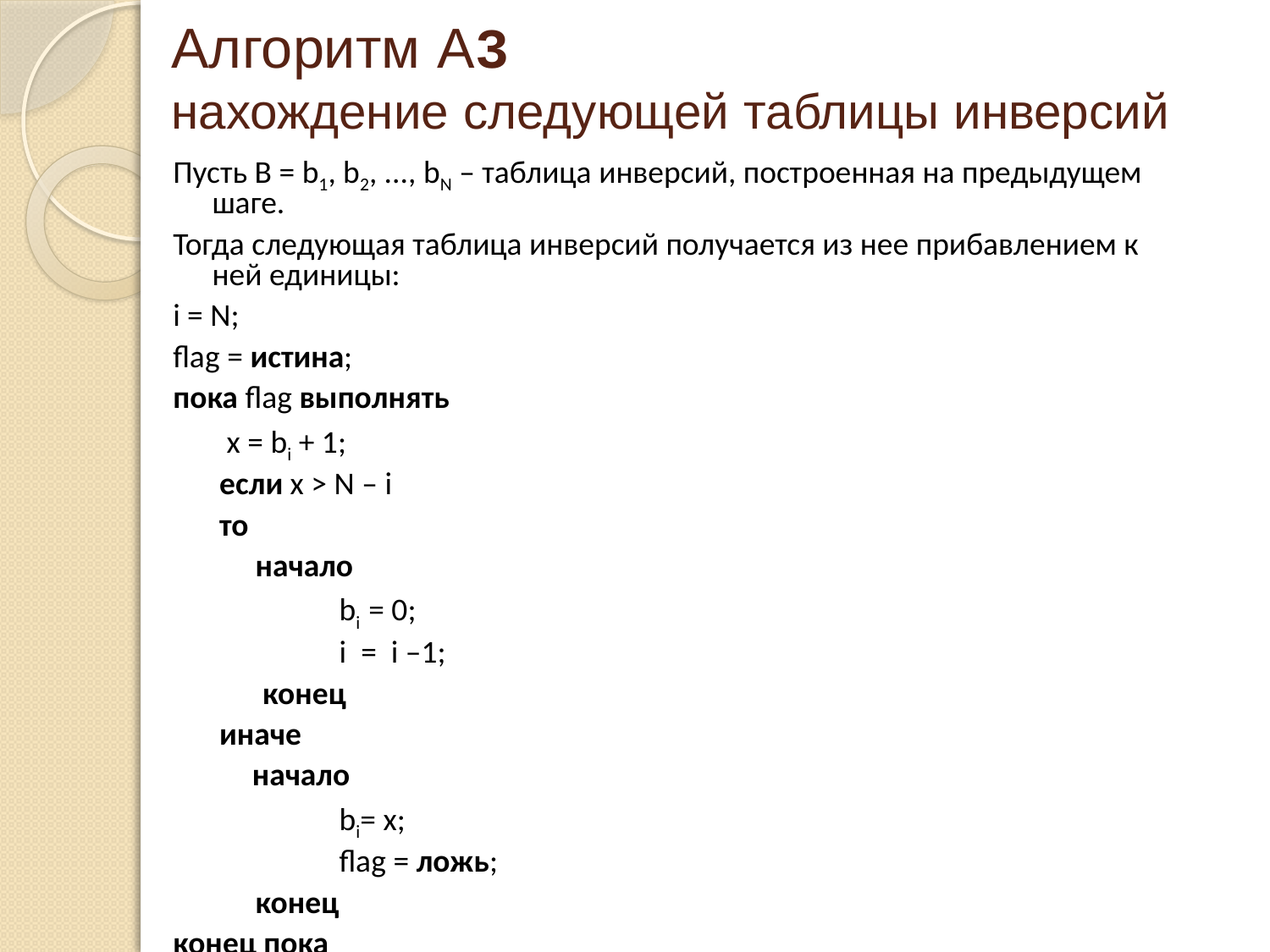

# Алгоритм A3 нахождение следующей таблицы инверсий
Пусть B = b1, b2, ..., bN – таблица инверсий, построенная на предыдущем шаге.
Тогда следующая таблица инверсий получается из нее прибавлением к ней единицы:
i = N;
flag = истина;
пока flag выполнять
	  x = bi + 1;
	 если x > N – i
	 то
    	      начало
		bi  = 0;
		i  =  i –1;
	       конец
	 иначе
           начало
		bi= x;
 		flag = ложь;
	      конец
конец пока